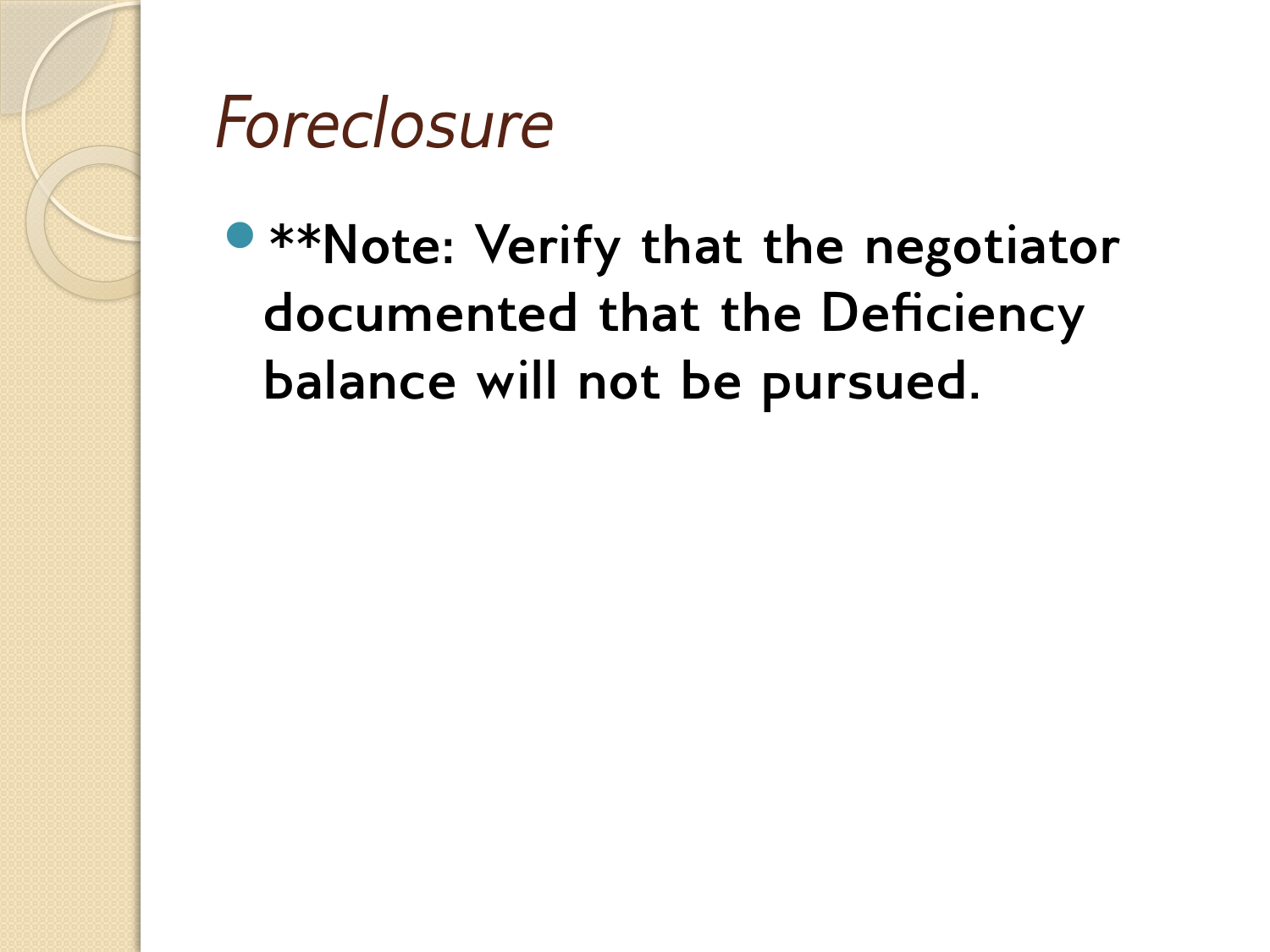

# Foreclosure
**Note: Verify that the negotiator documented that the Deficiency balance will not be pursued.